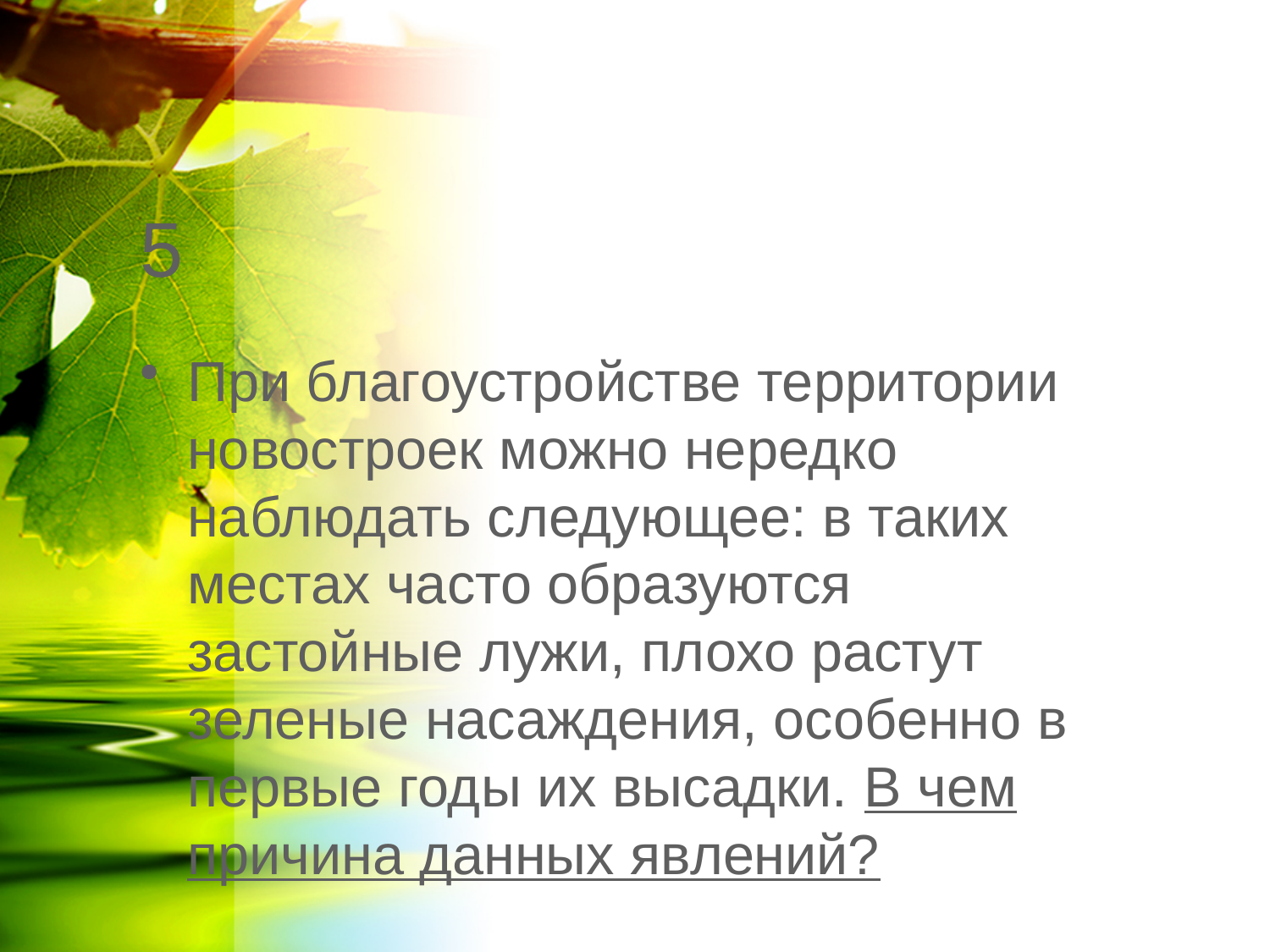

# 5
При благоустройстве территории новостроек можно нередко наблюдать следующее: в таких местах часто образуются застойные лужи, плохо растут зеленые насаждения, особенно в первые годы их высадки. В чем причина данных явлений?